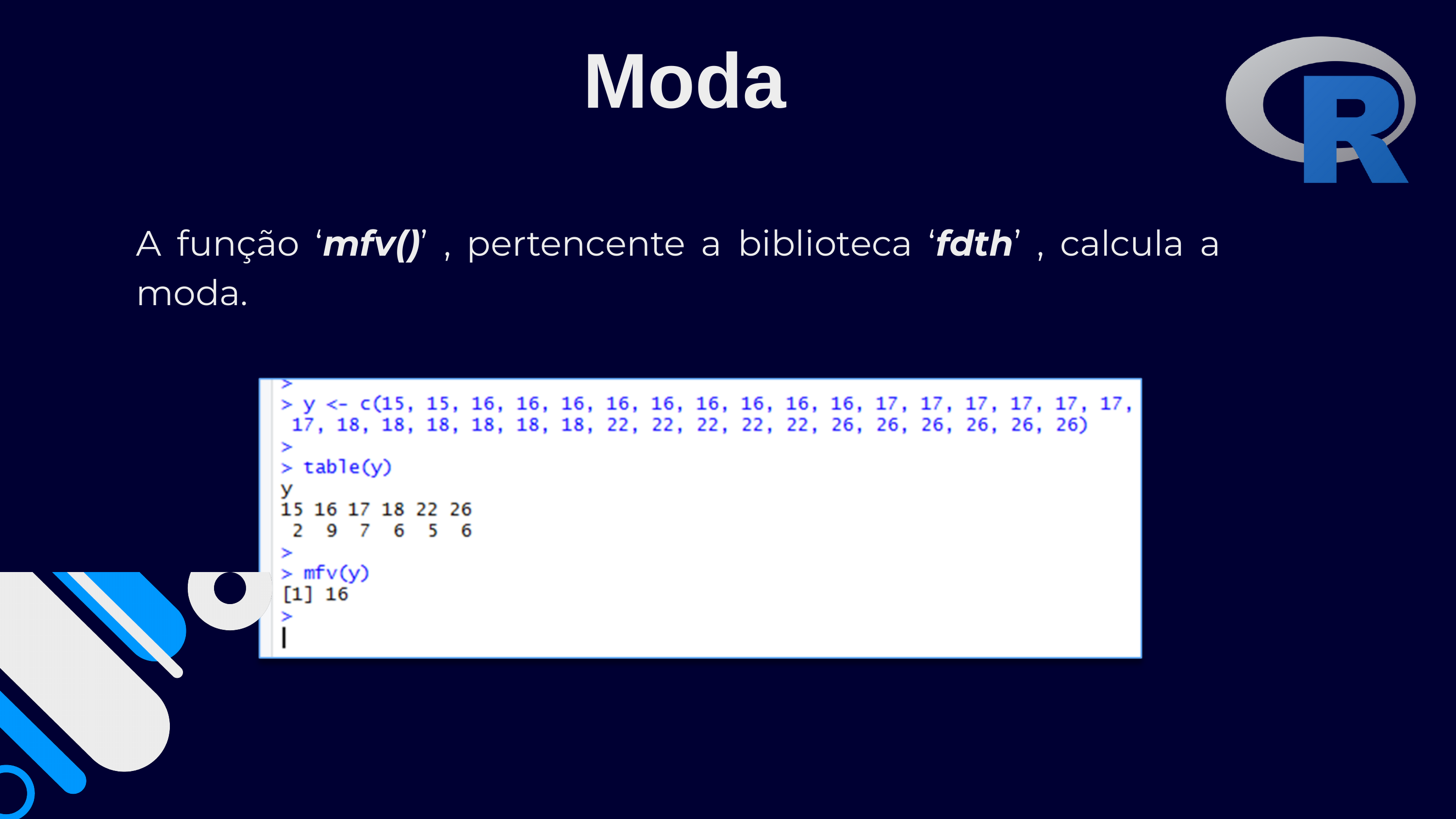

Moda
A função ‘mfv()’ , pertencente a biblioteca ‘fdth’ , calcula a moda.